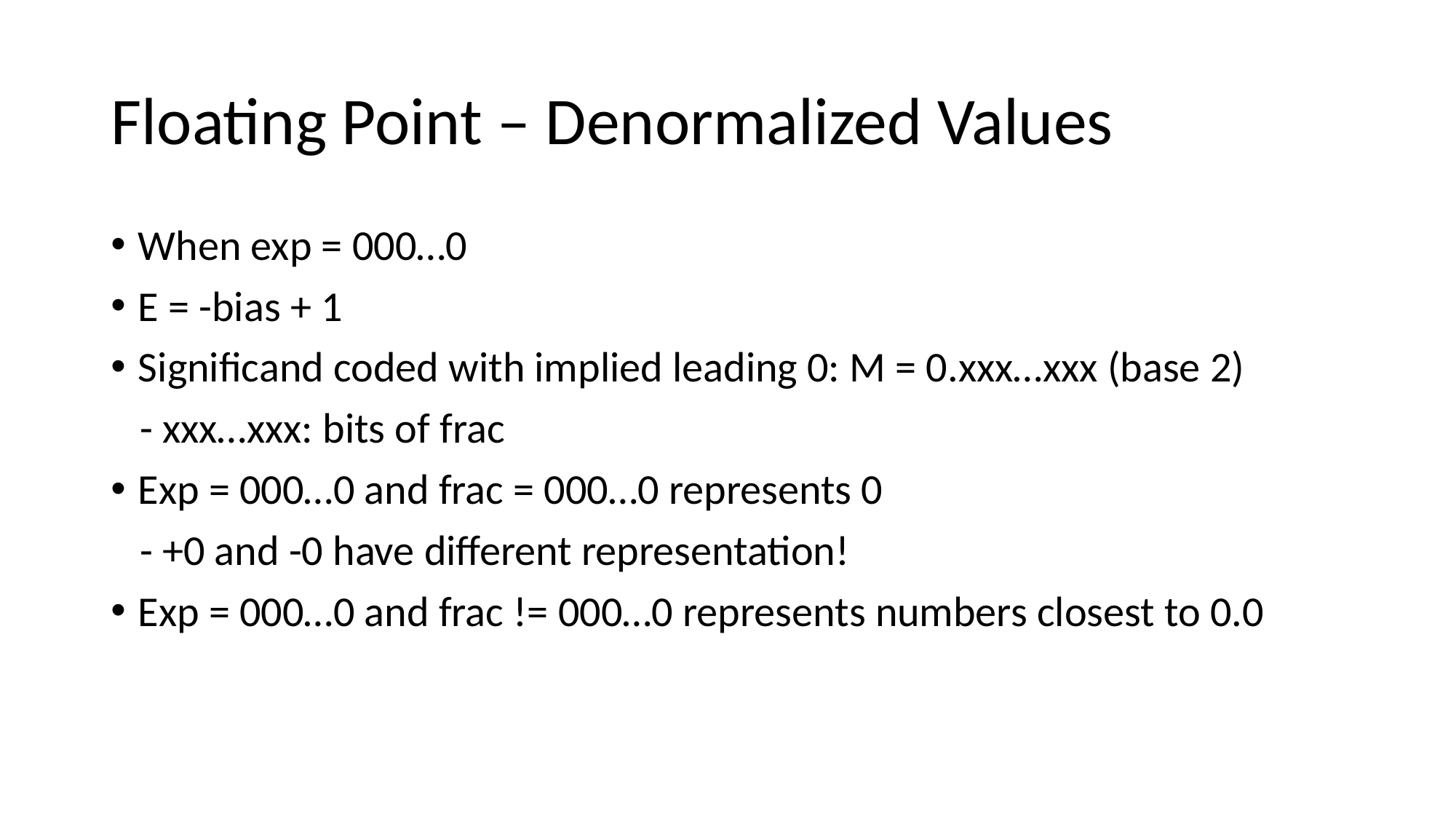

# Floating Point – Denormalized Values
When exp = 000…0
E = -bias + 1
Significand coded with implied leading 0: M = 0.xxx…xxx (base 2)
   - xxx…xxx: bits of frac
Exp = 000…0 and frac = 000…0 represents 0
   - +0 and -0 have different representation!
Exp = 000…0 and frac != 000…0 represents numbers closest to 0.0